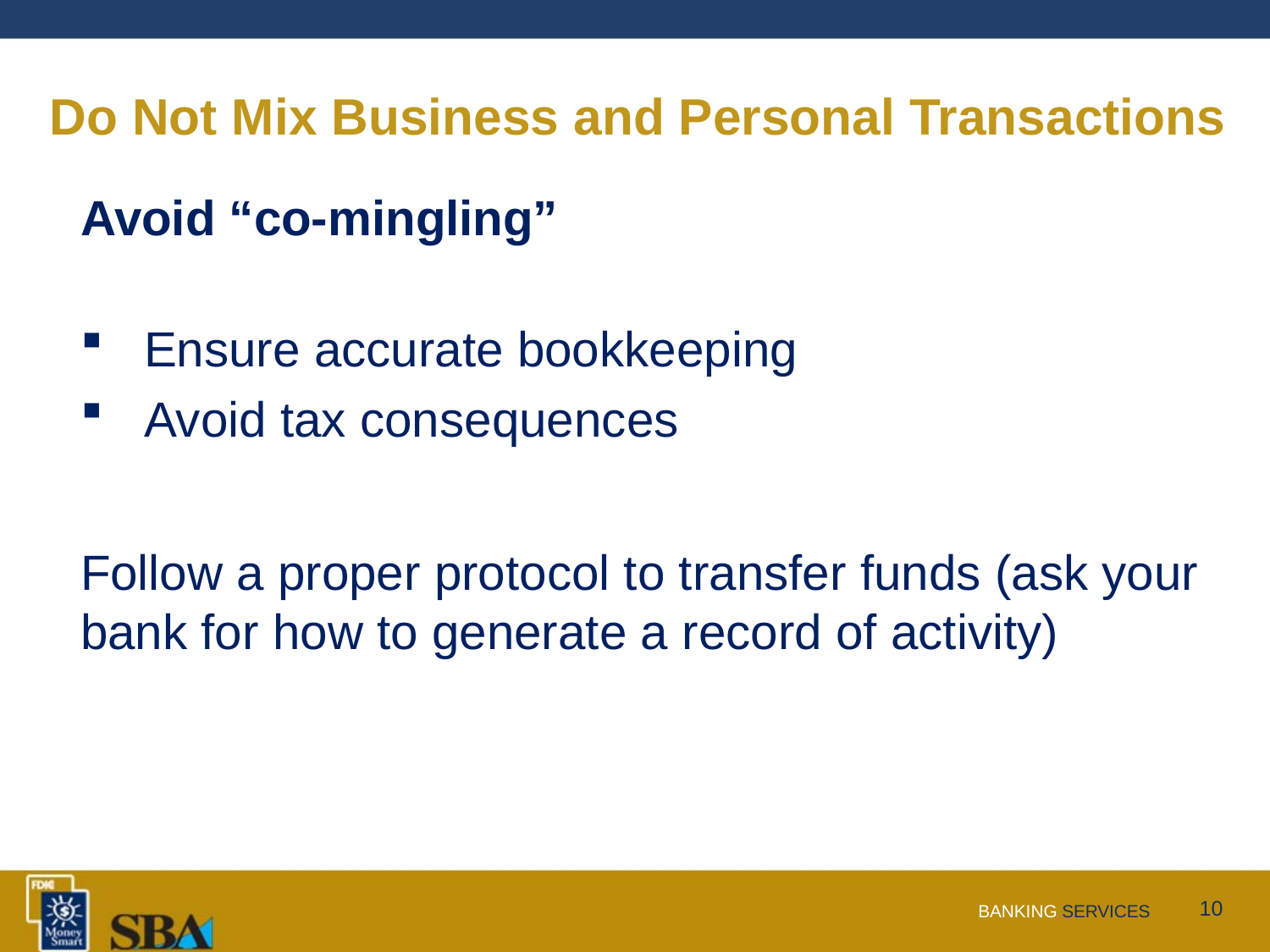

# Do Not Mix Business and Personal Transactions
Avoid “co-mingling”

Ensure accurate bookkeeping
Avoid tax consequences

Follow a proper protocol to transfer funds (ask your bank for how to generate a record of activity)